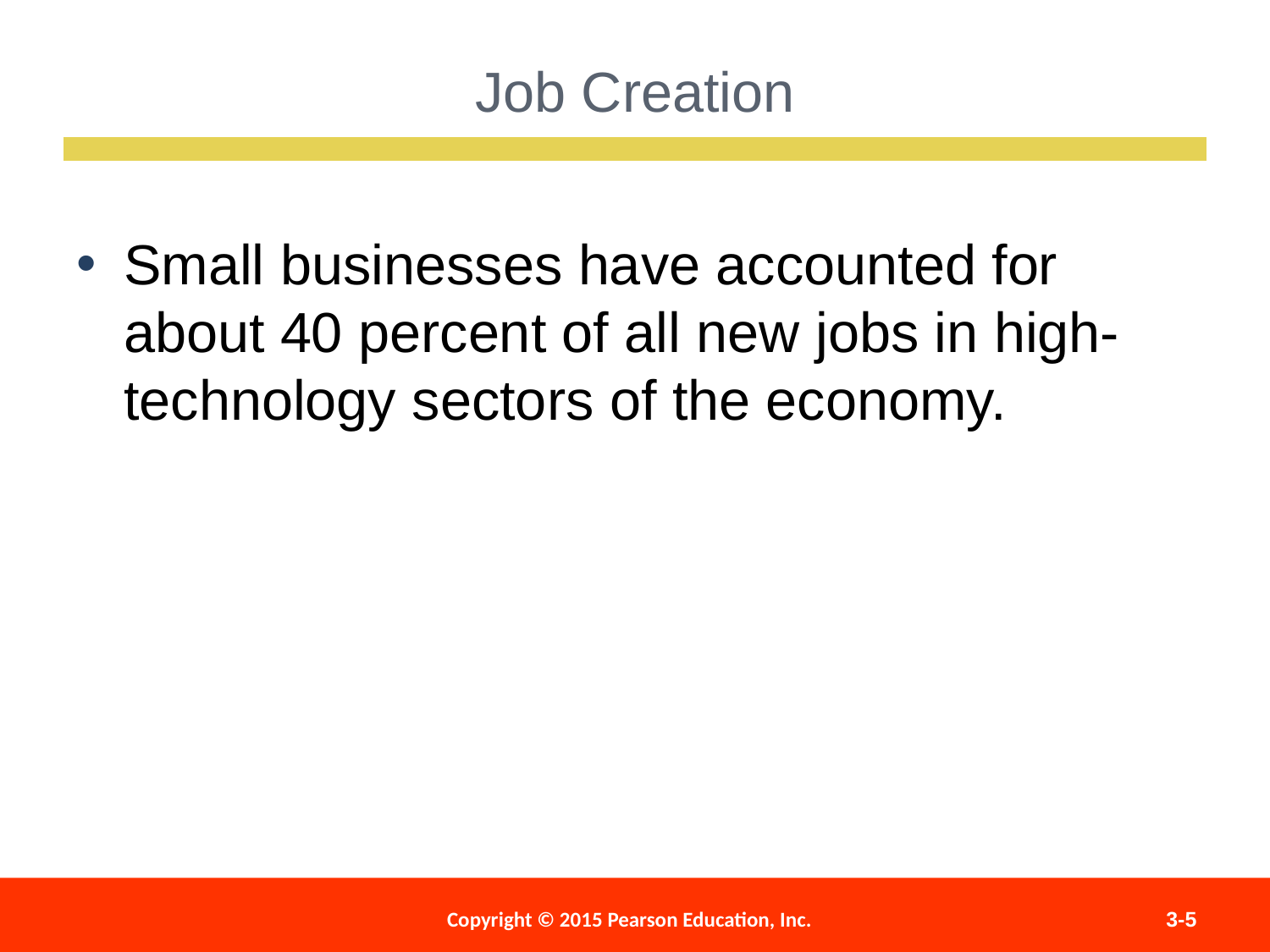

Job Creation
Small businesses have accounted for about 40 percent of all new jobs in high-technology sectors of the economy.